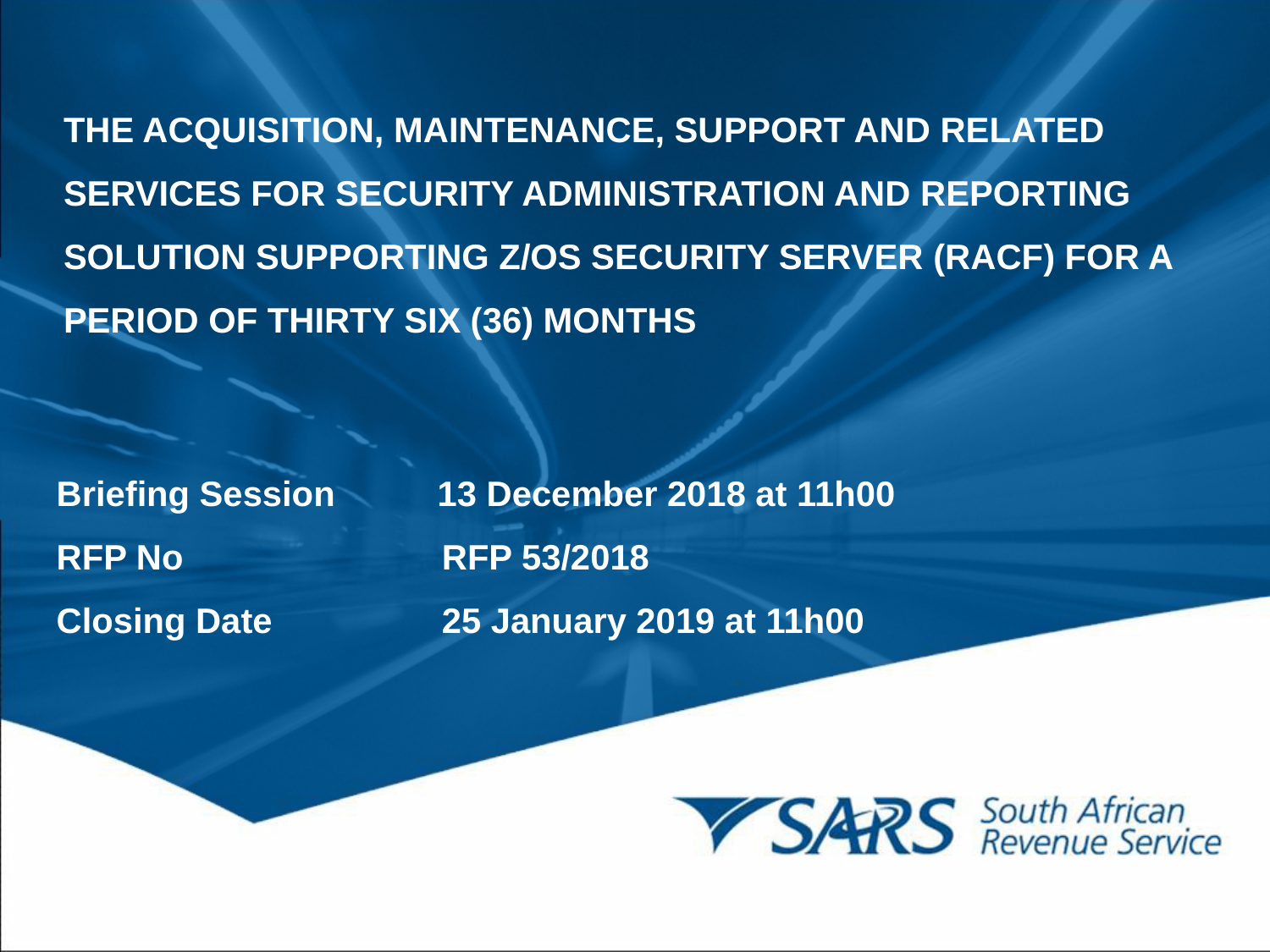

THE ACQUISITION, MAINTENANCE, SUPPORT AND RELATED SERVICES FOR SECURITY ADMINISTRATION AND REPORTING SOLUTION SUPPORTING Z/OS SECURITY SERVER (RACF) FOR A PERIOD OF THIRTY SIX (36) MONTHS
Briefing Session	13 December 2018 at 11h00
RFP No 	RFP 53/2018
Closing Date      	25 January 2019 at 11h00